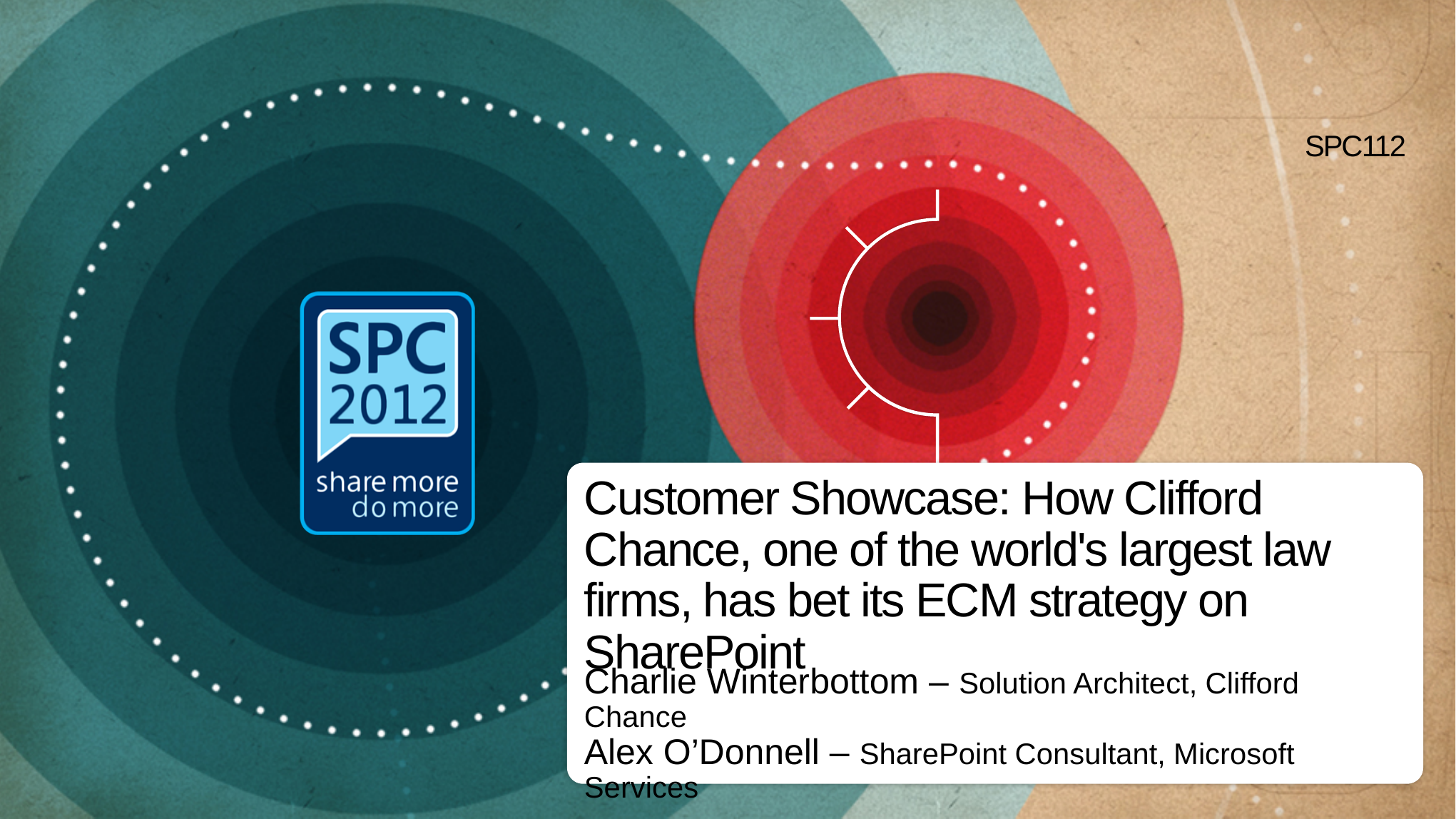

SPC112
# Customer Showcase: How Clifford Chance, one of the world's largest law firms, has bet its ECM strategy on SharePoint
Charlie Winterbottom – Solution Architect, Clifford Chance
Alex O’Donnell – SharePoint Consultant, Microsoft Services